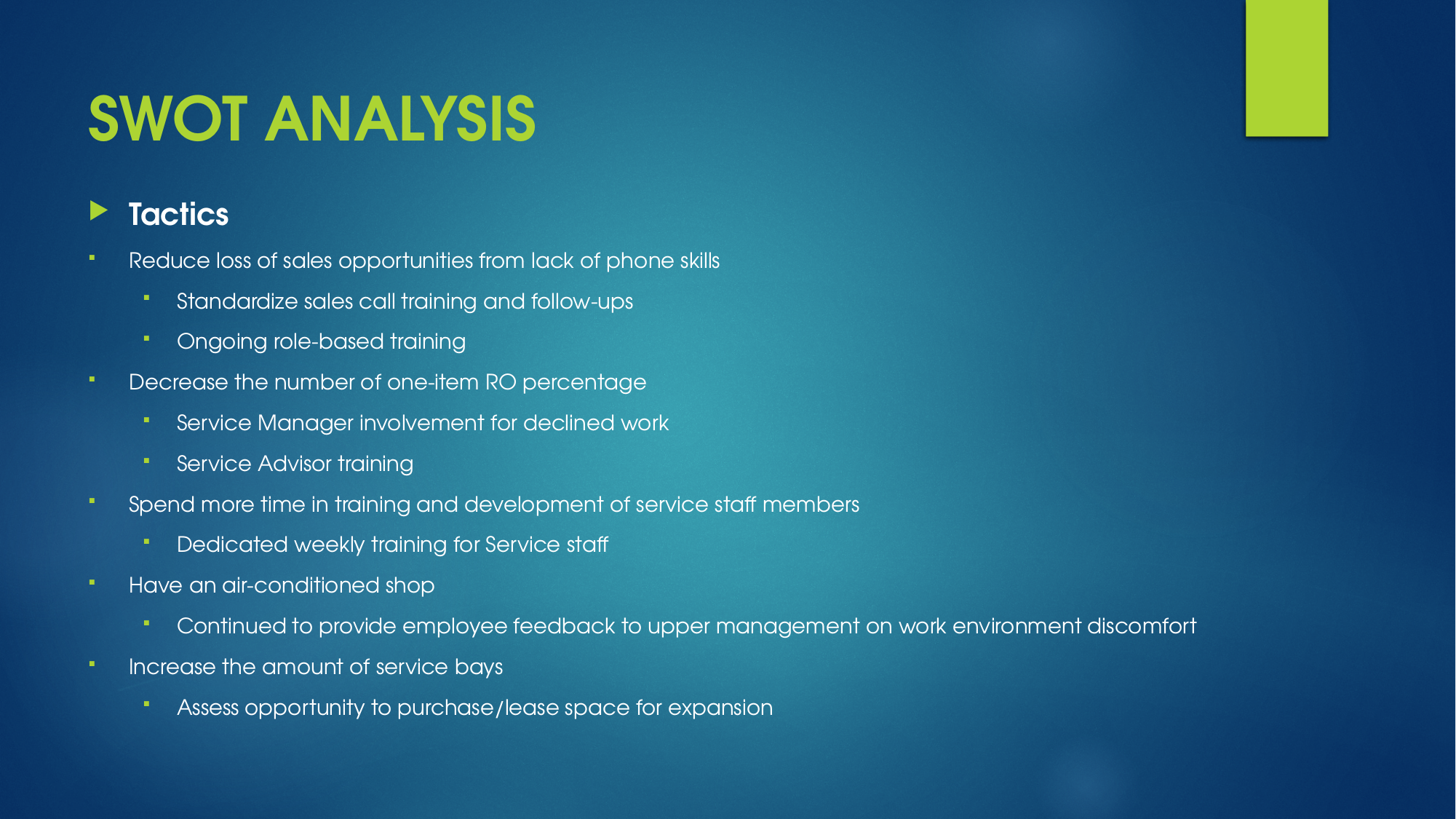

# SWOT ANALYSIS
Tactics
Reduce loss of sales opportunities from lack of phone skills
Standardize sales call training and follow-ups
Ongoing role-based training
Decrease the number of one-item RO percentage
Service Manager involvement for declined work
Service Advisor training
Spend more time in training and development of service staff members
Dedicated weekly training for Service staff
Have an air-conditioned shop
Continued to provide employee feedback to upper management on work environment discomfort
Increase the amount of service bays
Assess opportunity to purchase/lease space for expansion